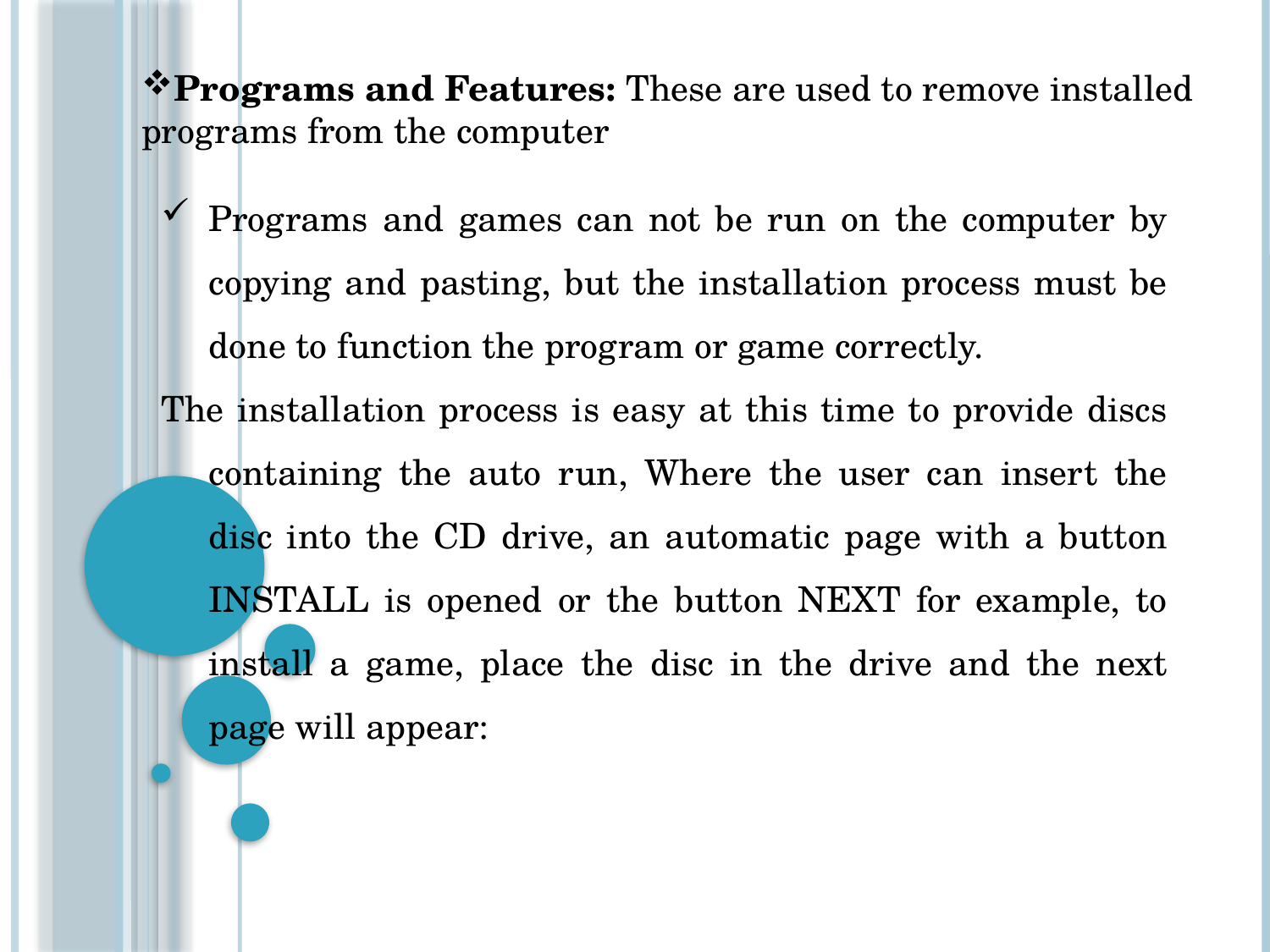

Programs and Features: These are used to remove installed programs from the computer
Programs and games can not be run on the computer by copying and pasting, but the installation process must be done to function the program or game correctly.
The installation process is easy at this time to provide discs containing the auto run, Where the user can insert the disc into the CD drive, an automatic page with a button INSTALL is opened or the button NEXT for example, to install a game, place the disc in the drive and the next page will appear: